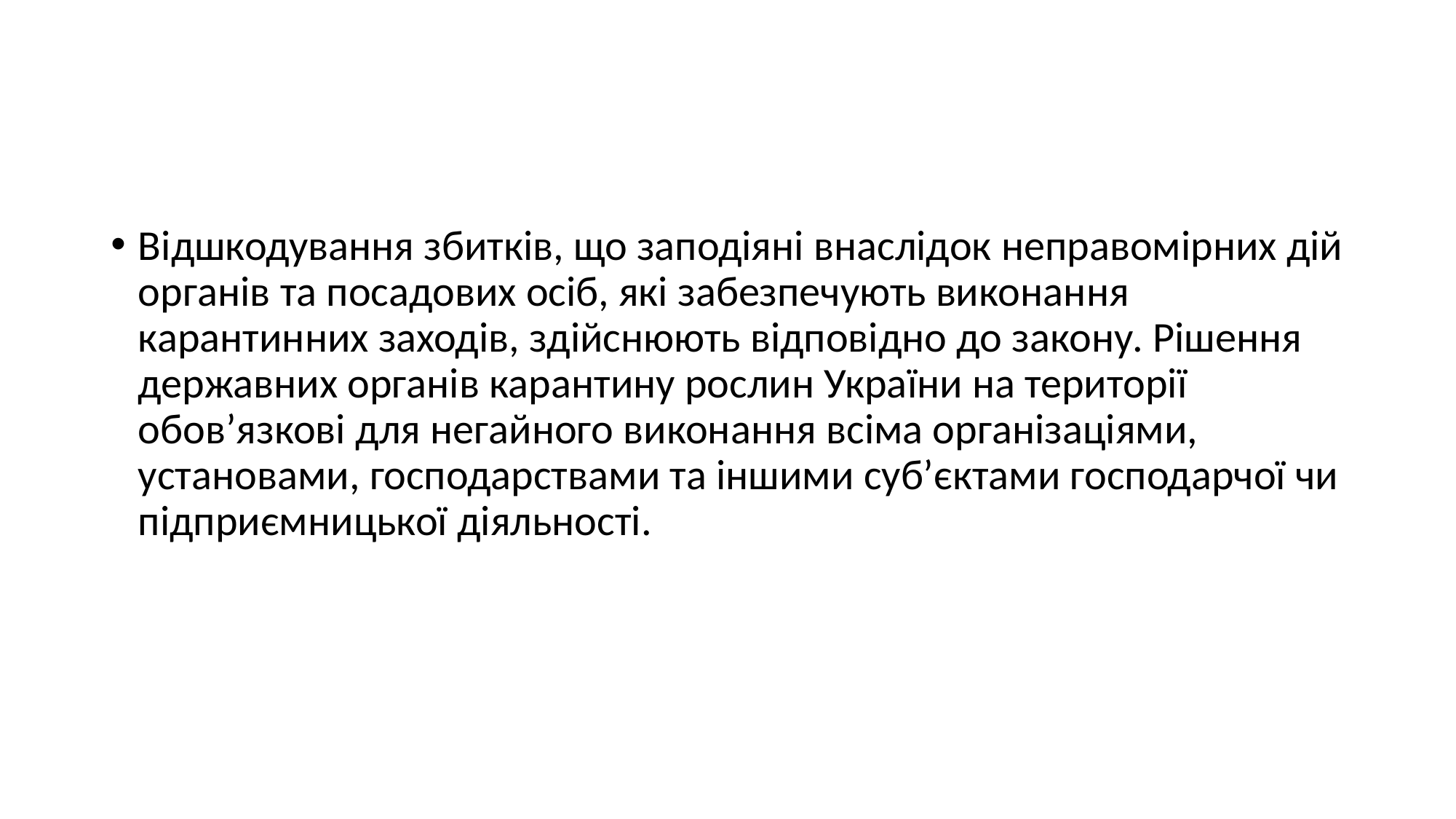

#
Відшкодування збитків, що заподіяні внаслідок неправомірних дій органів та посадових осіб, які забезпечують виконання карантинних заходів, здійснюють відповідно до закону. Рішення державних органів карантину рослин України на території обов’язкові для негайного виконання всіма організаціями, установами, господарствами та іншими суб’єктами господарчої чи підприємницької діяльності.